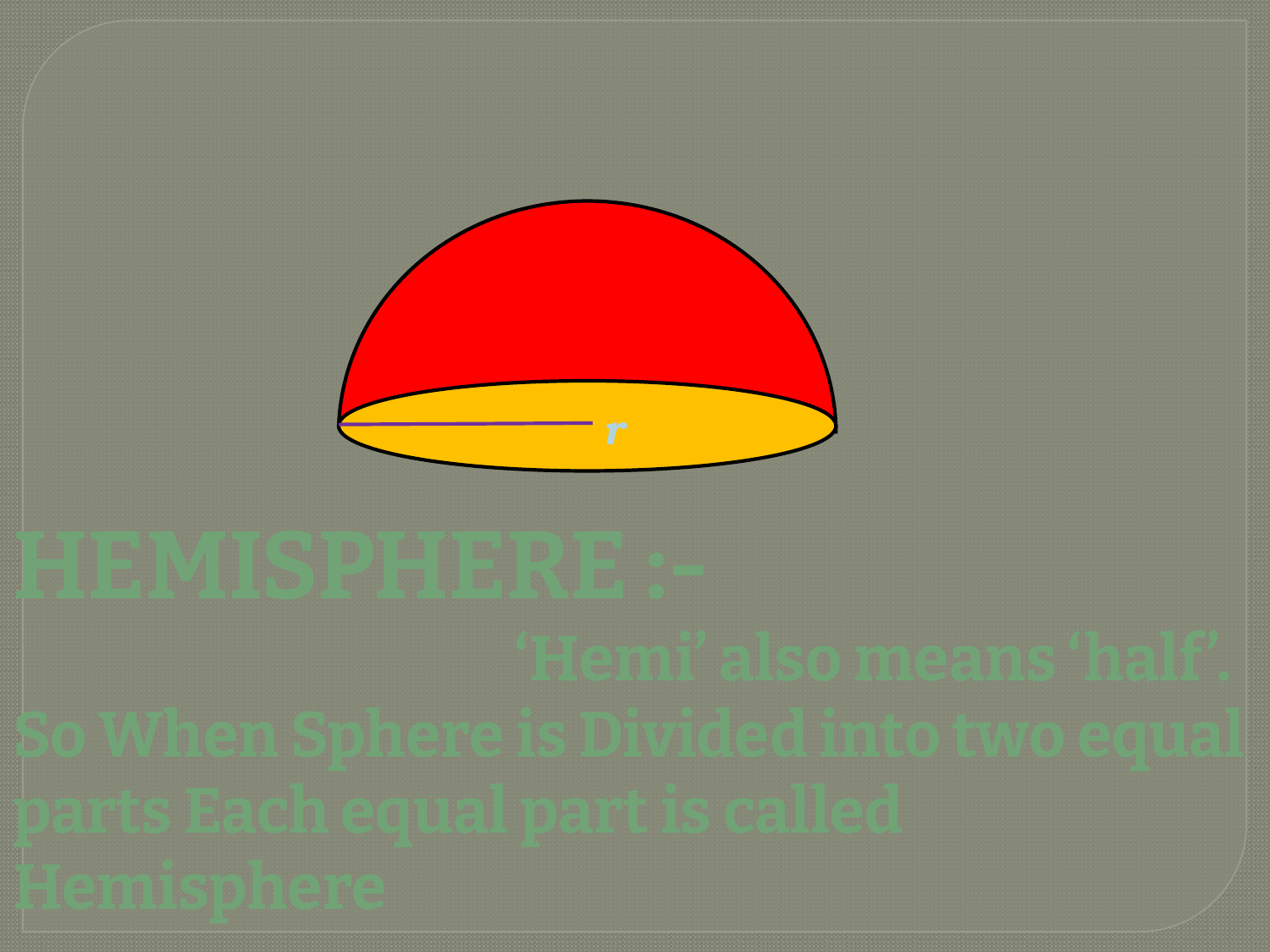

r
Hemisphere :-
                                            ‘Hemi’ also means ‘half’. So When Sphere is Divided into two equal parts Each equal part is called Hemisphere